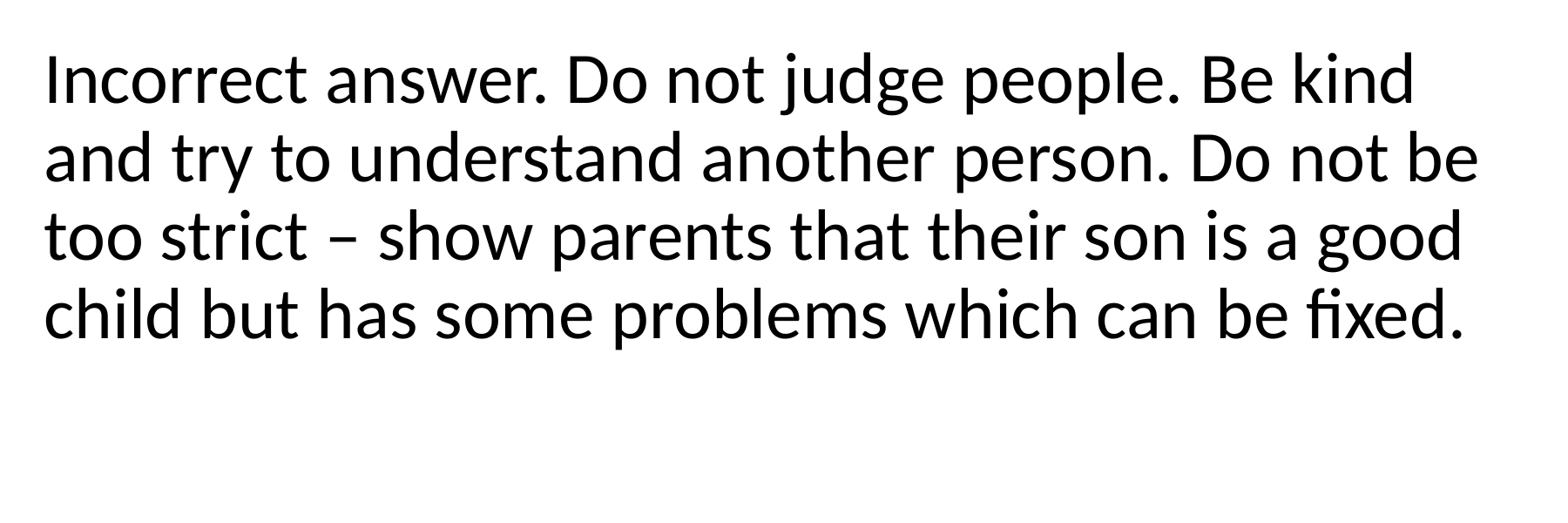

Incorrect answer. Do not judge people. Be kind and try to understand another person. Do not be too strict – show parents that their son is a good child but has some problems which can be fixed.